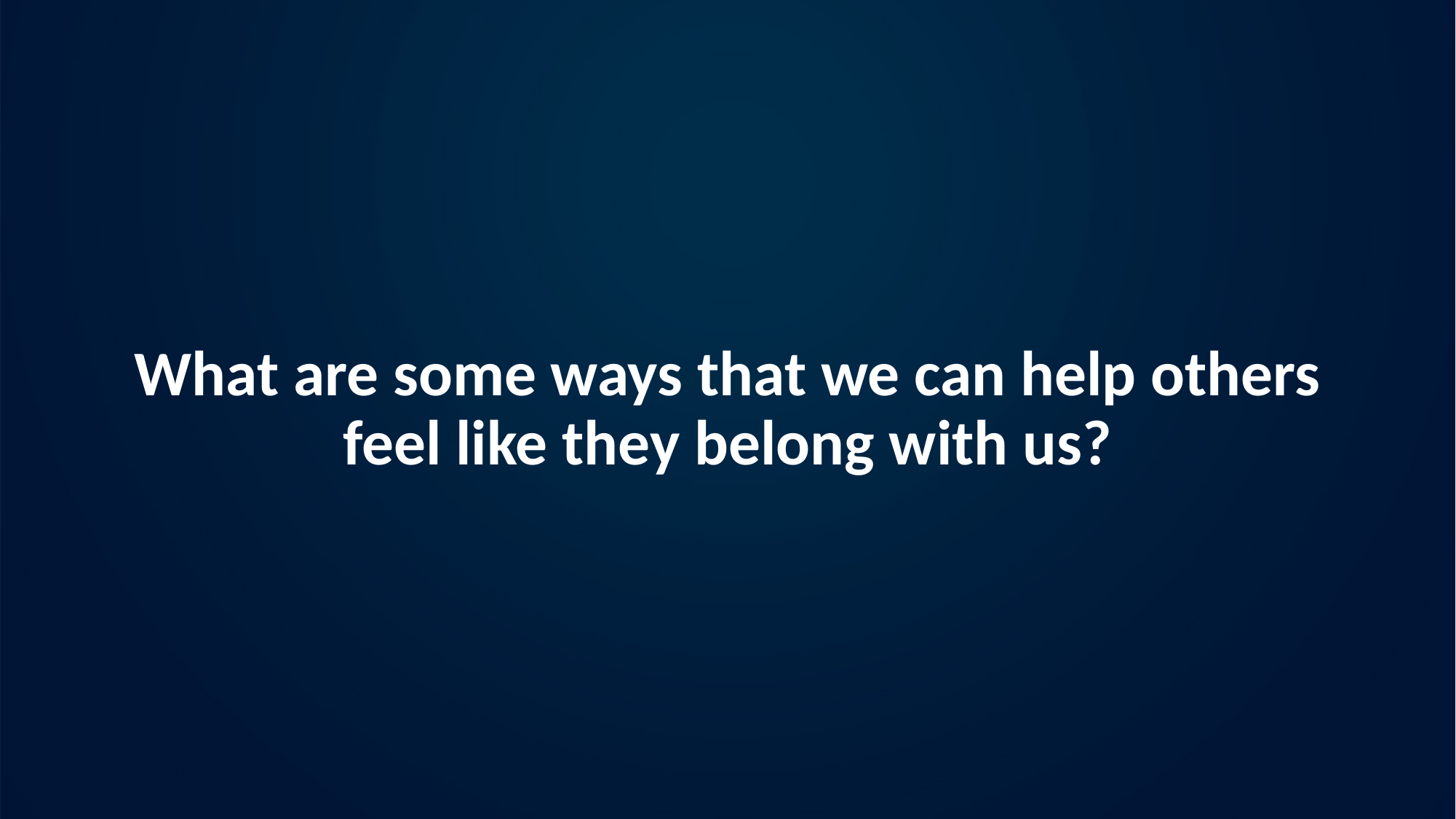

# What are some ways that we can help others feel like they belong with us?